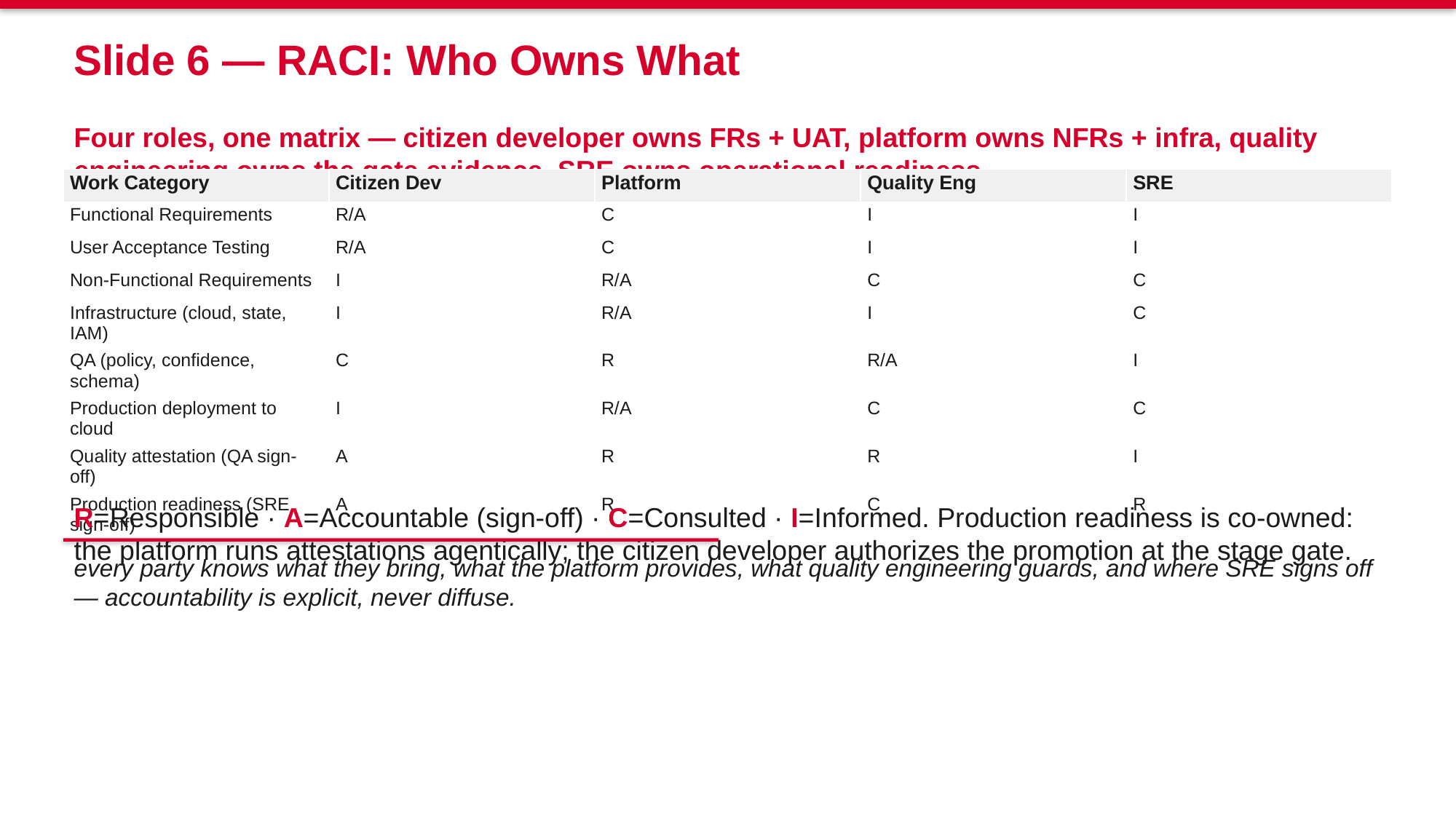

Slide 6 — RACI: Who Owns What
Four roles, one matrix — citizen developer owns FRs + UAT, platform owns NFRs + infra, quality engineering owns the gate evidence, SRE owns operational readiness.
| Work Category | Citizen Dev | Platform | Quality Eng | SRE |
| --- | --- | --- | --- | --- |
| Functional Requirements | R/A | C | I | I |
| User Acceptance Testing | R/A | C | I | I |
| Non-Functional Requirements | I | R/A | C | C |
| Infrastructure (cloud, state, IAM) | I | R/A | I | C |
| QA (policy, confidence, schema) | C | R | R/A | I |
| Production deployment to cloud | I | R/A | C | C |
| Quality attestation (QA sign-off) | A | R | R | I |
| Production readiness (SRE sign-off) | A | R | C | R |
R=Responsible · A=Accountable (sign-off) · C=Consulted · I=Informed. Production readiness is co-owned: the platform runs attestations agentically; the citizen developer authorizes the promotion at the stage gate.

every party knows what they bring, what the platform provides, what quality engineering guards, and where SRE signs off — accountability is explicit, never diffuse.